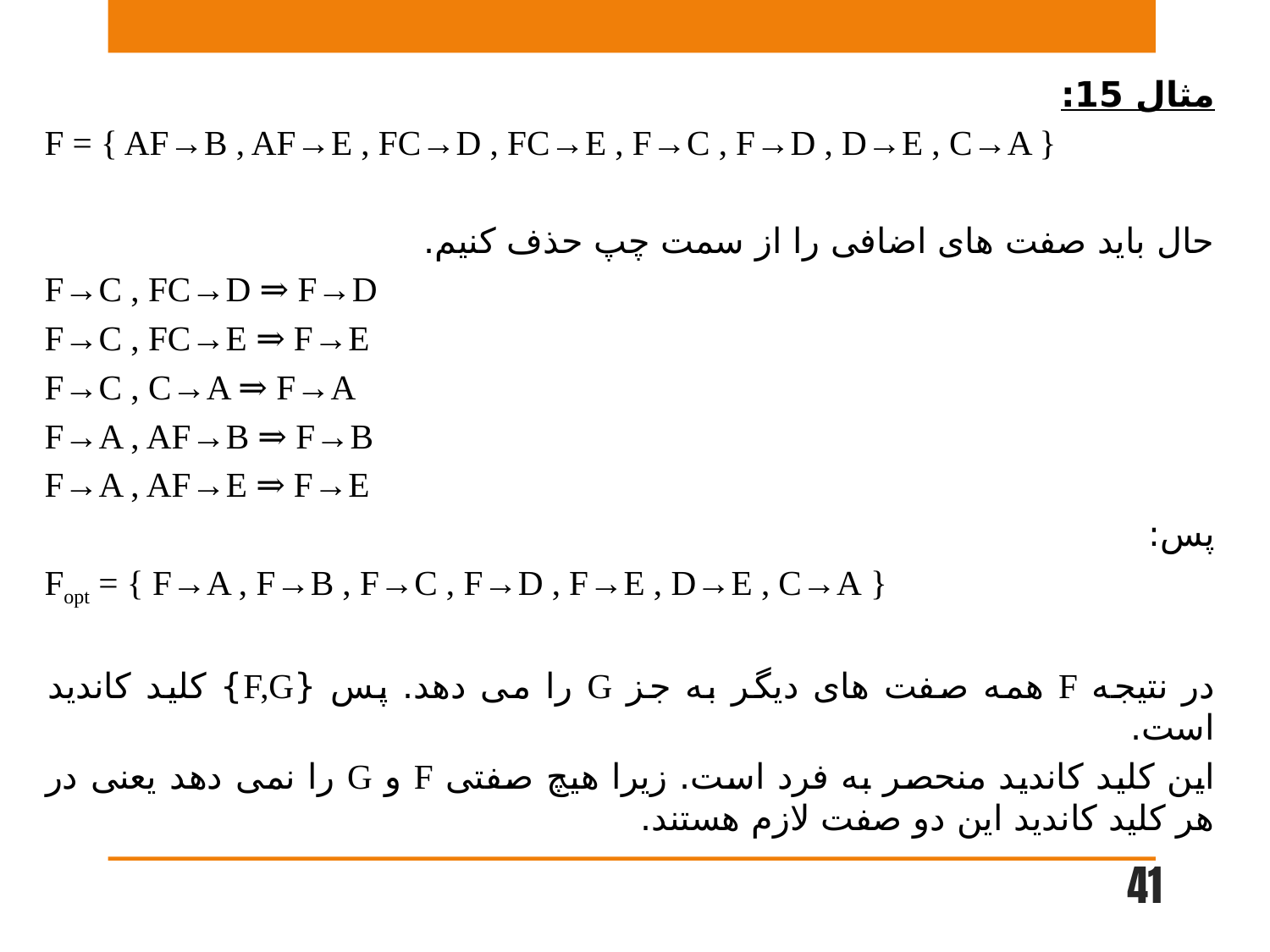

مثال 15:
F = { AF→B , AF→E , FC→D , FC→E , F→C , F→D , D→E , C→A }

حال باید صفت های اضافی را از سمت چپ حذف کنیم.
F→C , FC→D ⇒ F→D
F→C , FC→E ⇒ F→E
F→C , C→A ⇒ F→A
 F→A , AF→B ⇒ F→B
F→A , AF→E ⇒ F→E
پس:
Fopt = { F→A , F→B , F→C , F→D , F→E , D→E , C→A }

در نتیجه F همه صفت های دیگر به جز G را می دهد. پس {F,G} کلید کاندید است.
این کلید کاندید منحصر به فرد است. زیرا هیچ صفتی F و G را نمی دهد یعنی در هر کلید کاندید این دو صفت لازم هستند.
41